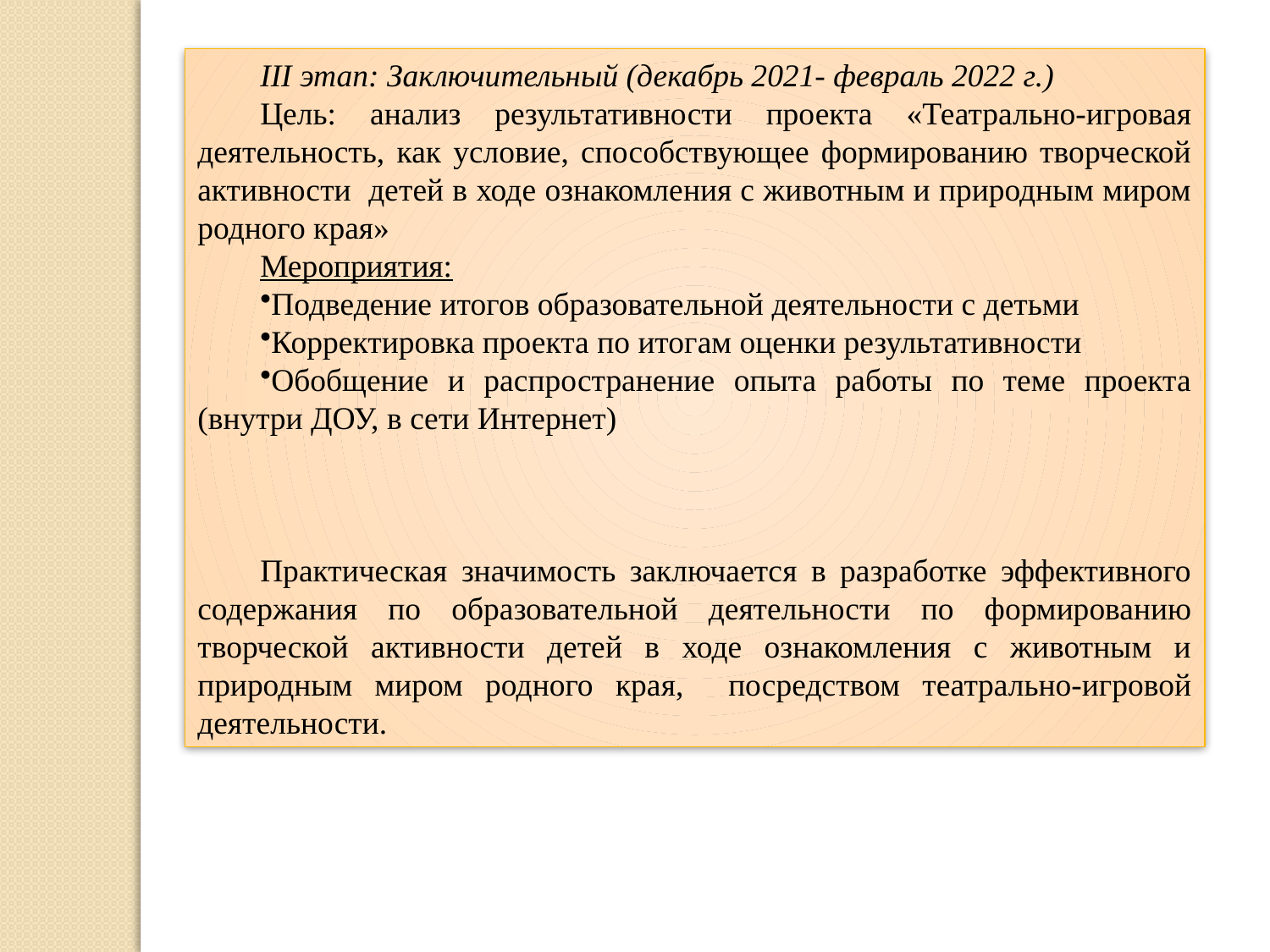

III этап: Заключительный (декабрь 2021- февраль 2022 г.)
Цель: анализ результативности проекта «Театрально-игровая деятельность, как условие, способствующее формированию творческой активности  детей в ходе ознакомления с животным и природным миром родного края»
Мероприятия:
Подведение итогов образовательной деятельности с детьми
Корректировка проекта по итогам оценки результативности
Обобщение и распространение опыта работы по теме проекта (внутри ДОУ, в сети Интернет)

Практическая значимость заключается в разработке эффективного содержания по образовательной деятельности по формированию творческой активности детей в ходе ознакомления с животным и природным миром родного края,  посредством театрально-игровой деятельности.